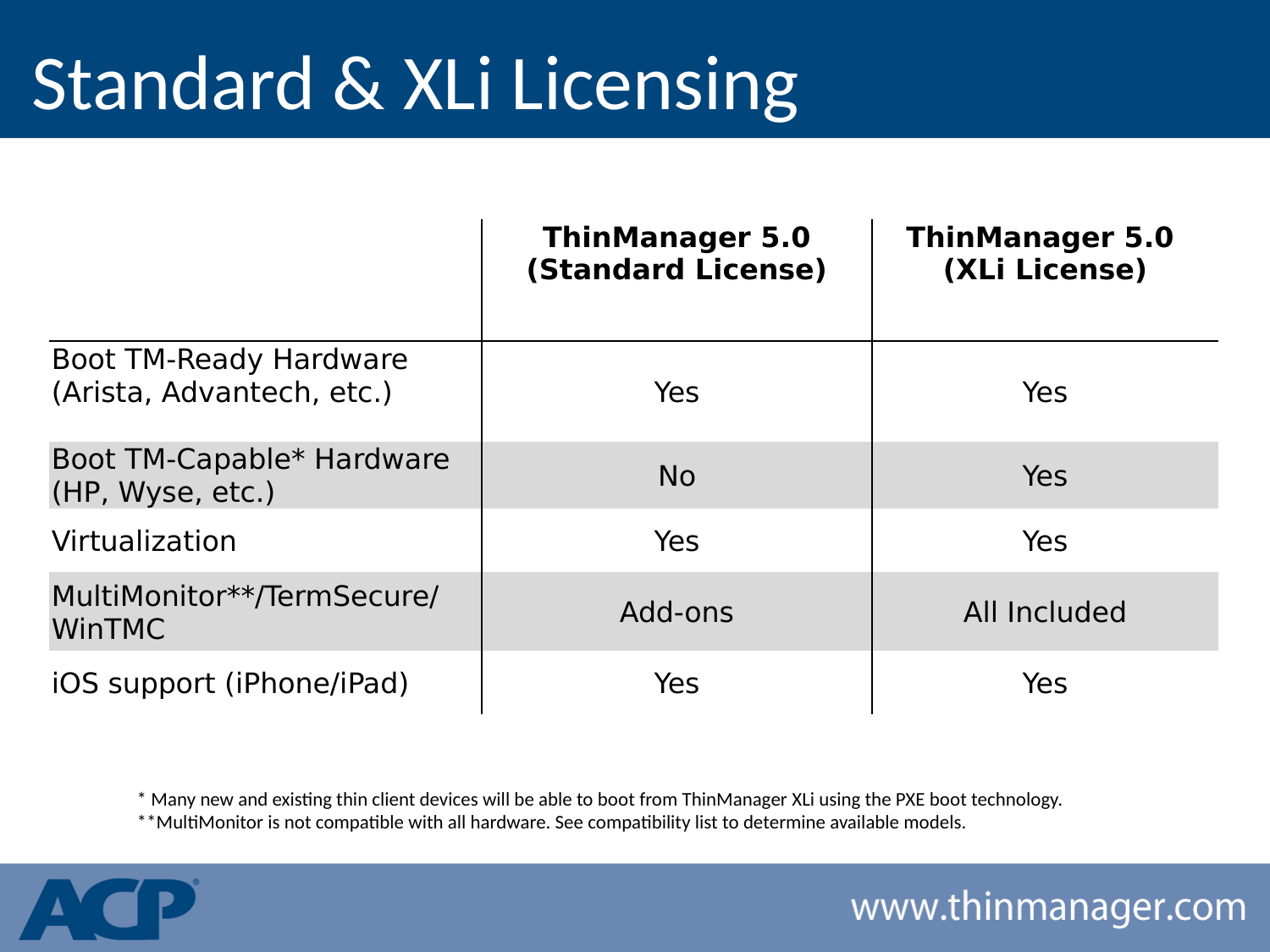

# Standard & XLi Licensing
|  | ThinManager 5.0 (Standard License) | ThinManager 5.0 (XLi License) |
| --- | --- | --- |
| Boot TM-Ready Hardware (Arista, Advantech, etc.) | Yes | Yes |
| Boot TM-Capable\* Hardware (HP, Wyse, etc.) | No | Yes |
| Virtualization | Yes | Yes |
| MultiMonitor\*\*/TermSecure/WinTMC | Add-ons | All Included |
| iOS support (iPhone/iPad) | Yes | Yes |
* Many new and existing thin client devices will be able to boot from ThinManager XLi using the PXE boot technology.
**MultiMonitor is not compatible with all hardware. See compatibility list to determine available models.